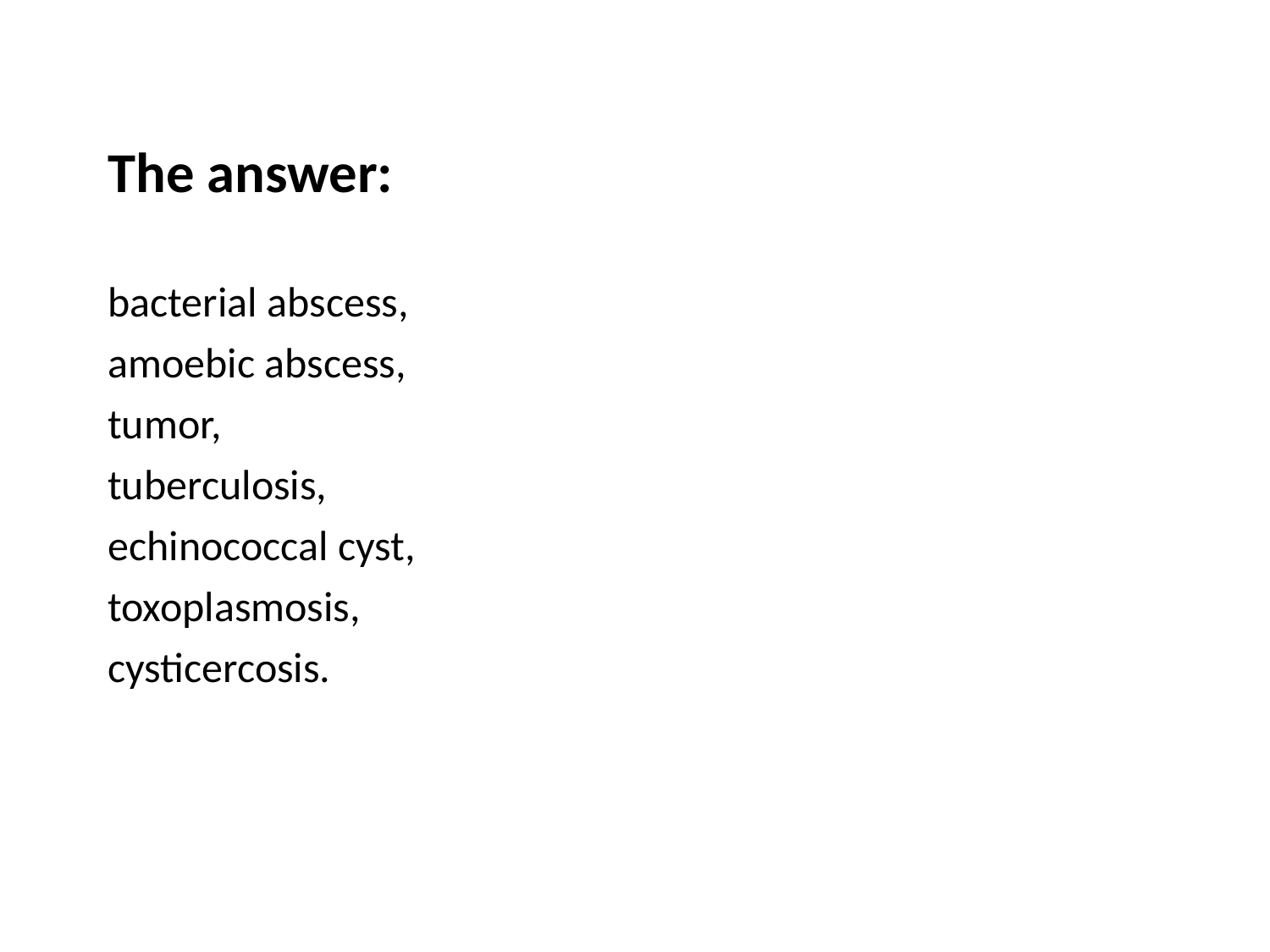

The answer:

bacterial abscess,
amoebic abscess,
tumor,
tuberculosis,
echinococcal cyst,
toxoplasmosis,
cysticercosis.